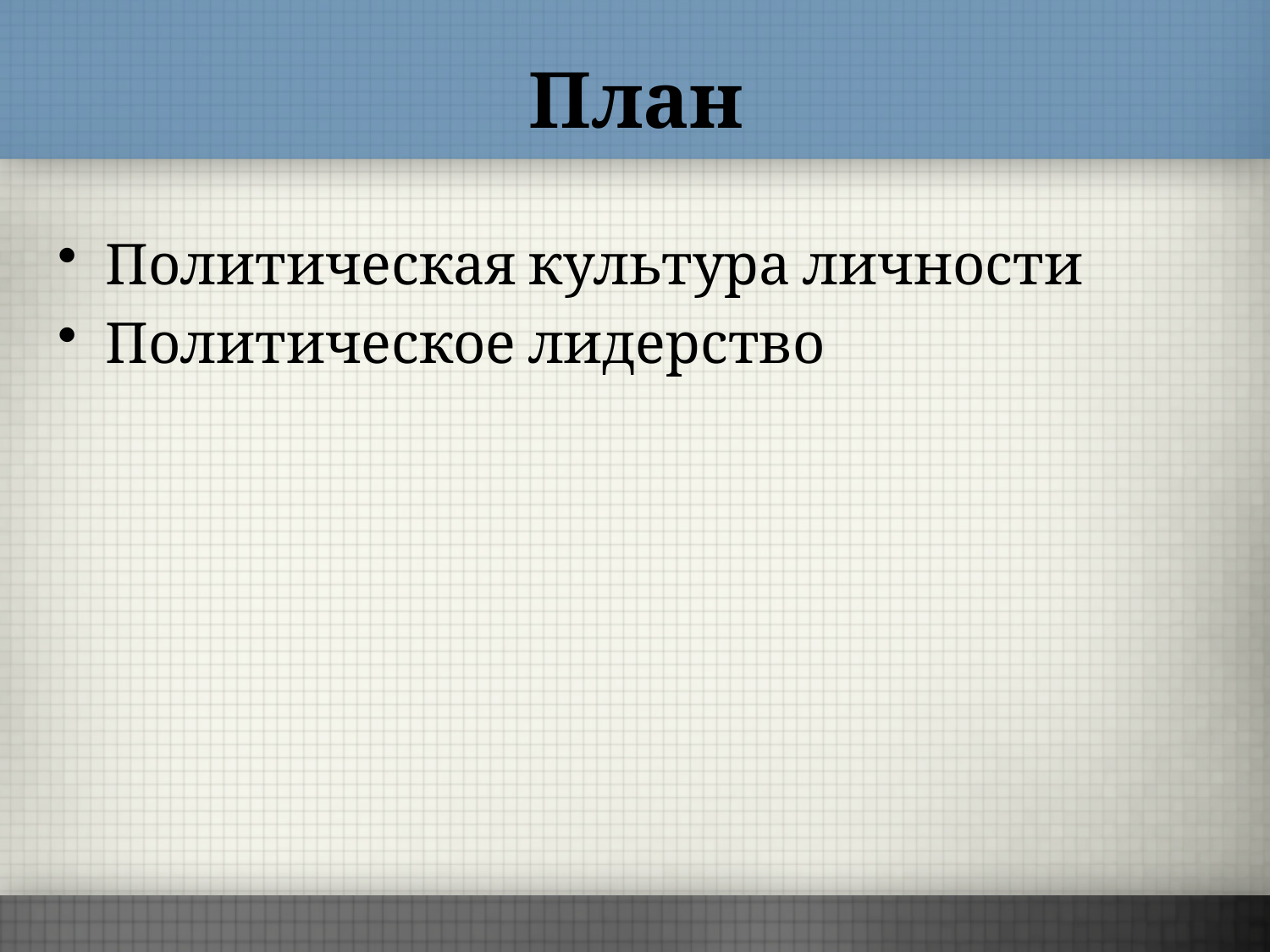

# План
Политическая культура личности
Политическое лидерство